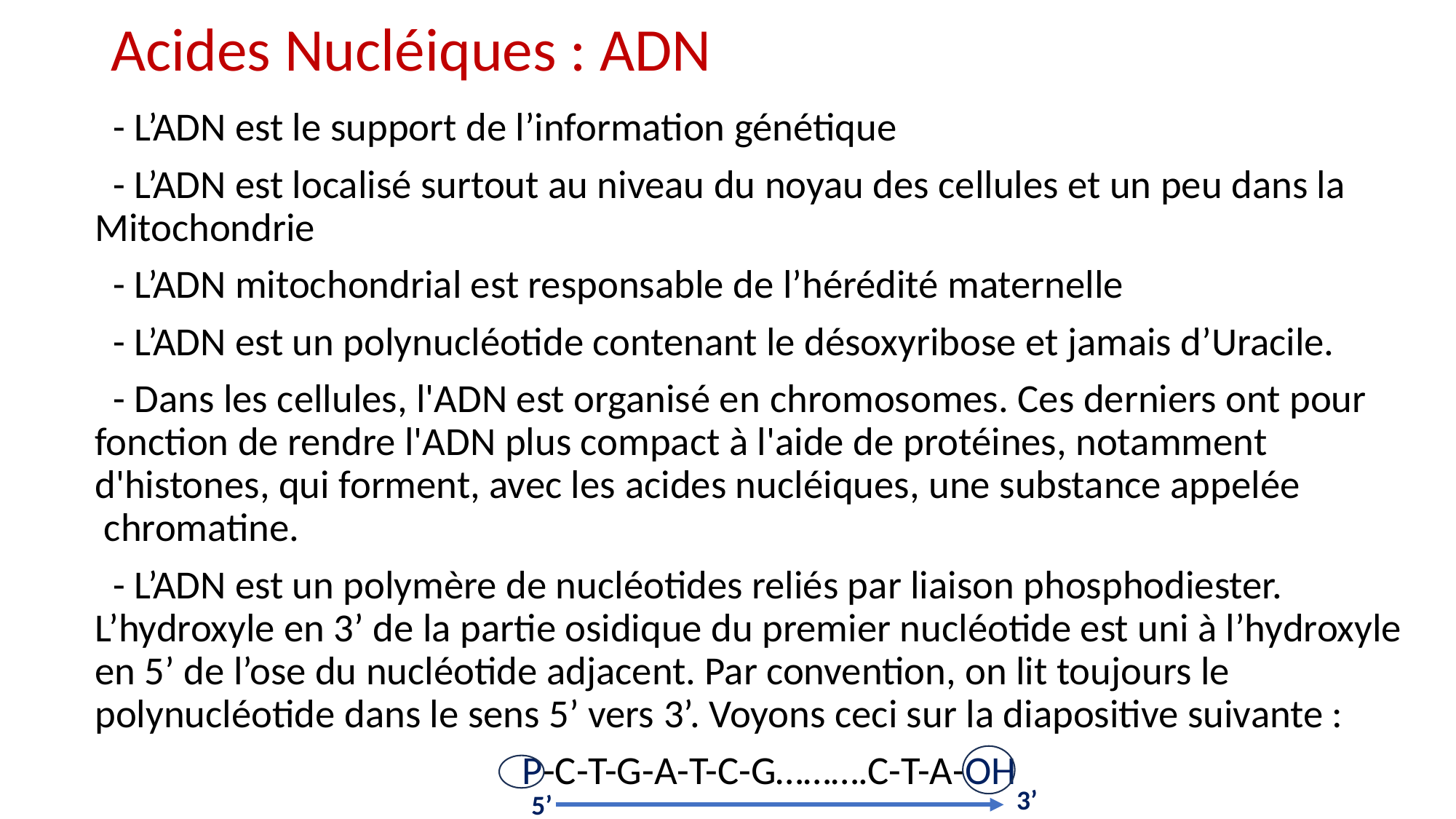

Acides Nucléiques : ADN
  - L’ADN est le support de l’information génétique
  - L’ADN est localisé surtout au niveau du noyau des cellules et un peu dans la Mitochondrie
  - L’ADN mitochondrial est responsable de l’hérédité maternelle
  - L’ADN est un polynucléotide contenant le désoxyribose et jamais d’Uracile.
  - Dans les cellules, l'ADN est organisé en chromosomes. Ces derniers ont pour fonction de rendre l'ADN plus compact à l'aide de protéines, notamment d'histones, qui forment, avec les acides nucléiques, une substance appelée  chromatine.
  - L’ADN est un polymère de nucléotides reliés par liaison phosphodiester. L’hydroxyle en 3’ de la partie osidique du premier nucléotide est uni à l’hydroxyle en 5’ de l’ose du nucléotide adjacent. Par convention, on lit toujours le polynucléotide dans le sens 5’ vers 3’. Voyons ceci sur la diapositive suivante :
                                               P-C-T-G-A-T-C-G……….C-T-A-OH

3’
5’